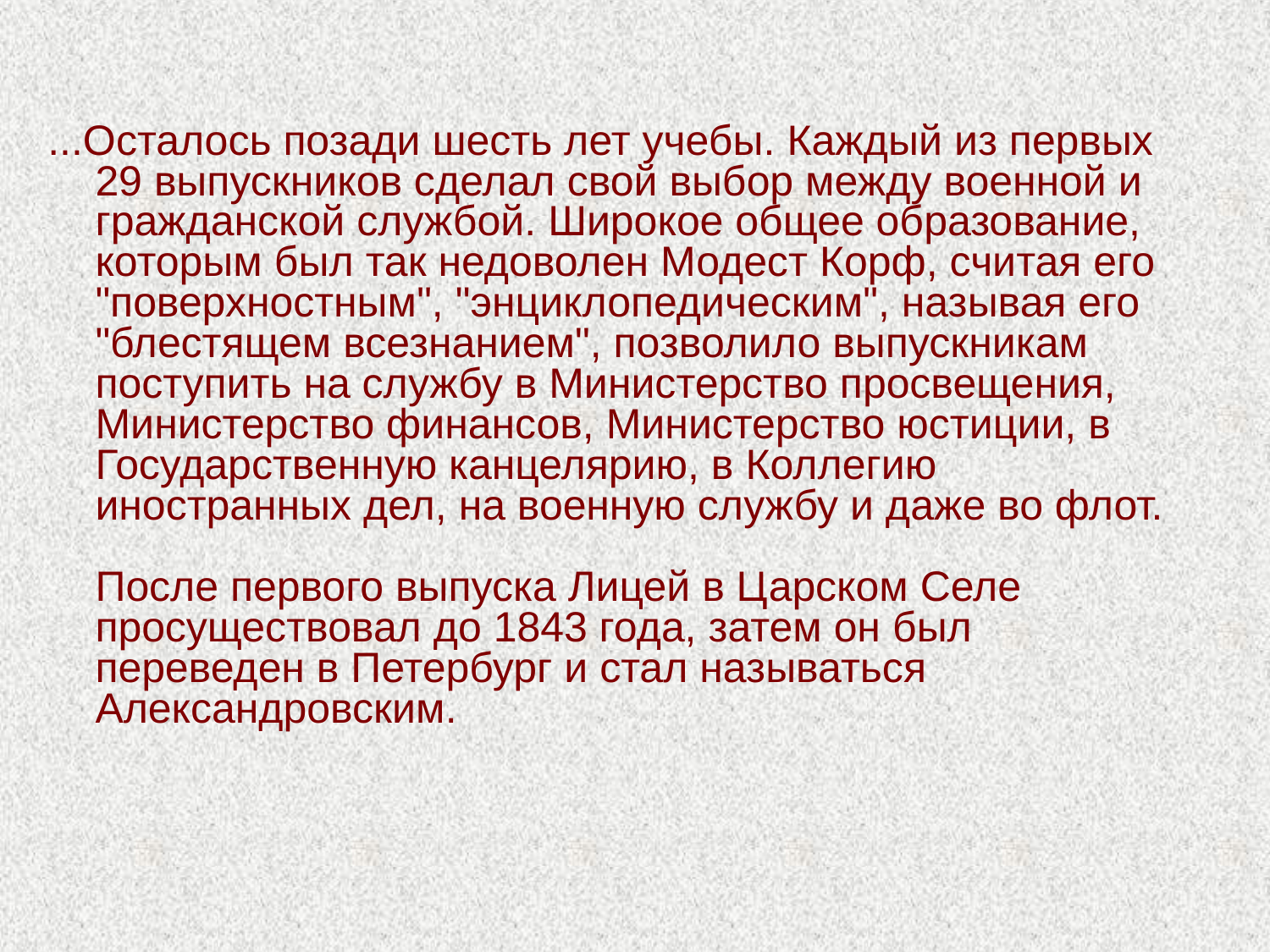

...Осталось позади шесть лет учебы. Каждый из первых 29 выпускников сделал свой выбор между военной и гражданской службой. Широкое общее образование, которым был так недоволен Модест Корф, считая его "поверхностным", "энциклопедическим", называя его "блестящем всезнанием", позволило выпускникам поступить на службу в Министерство просвещения, Министерство финансов, Министерство юстиции, в Государственную канцелярию, в Коллегию иностранных дел, на военную службу и даже во флот.
После первого выпуска Лицей в Царском Селе просуществовал до 1843 года, затем он был переведен в Петербург и стал называться Александровским.